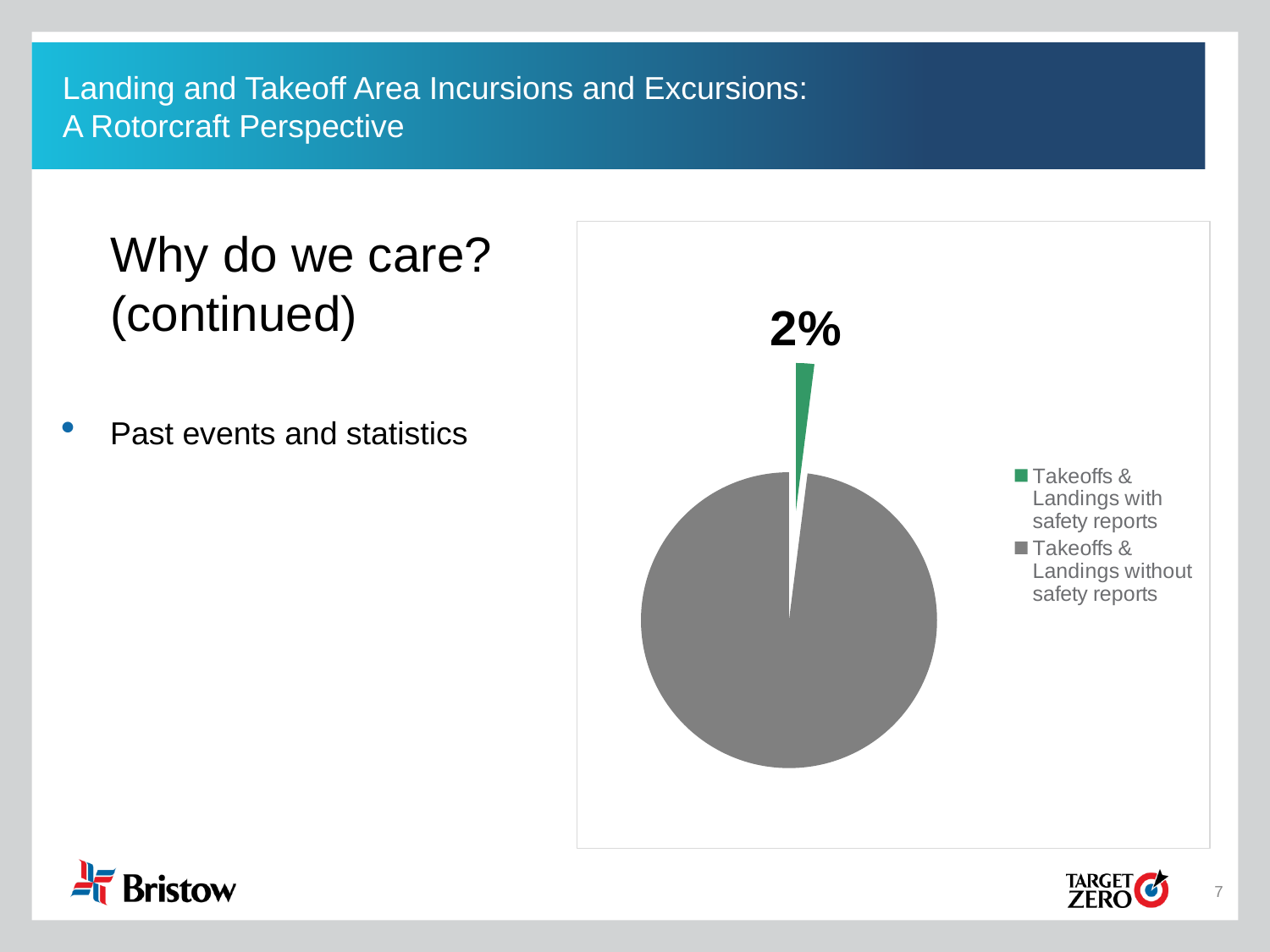

Landing and Takeoff Area Incursions and Excursions:
A Rotorcraft Perspective
	Why do we care? (continued)

Past events and statistics

### Chart

| Category | Events % |
|---|---|
| Takeoffs & Landings with safety reports | 2.0 |
| Takeoffs & Landings without safety reports | 98.0 |